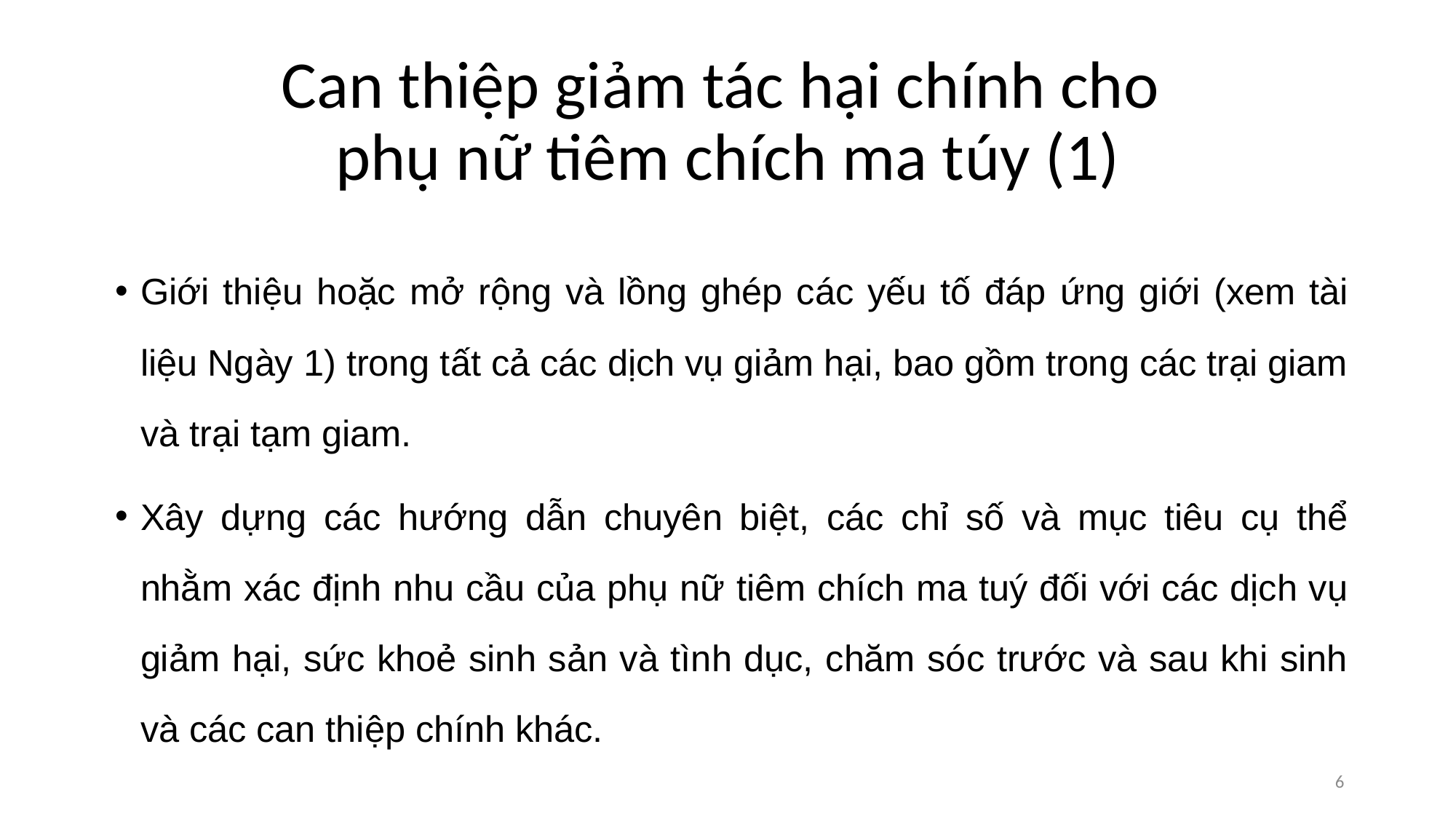

# Can thiệp giảm tác hại chính cho phụ nữ tiêm chích ma túy (1)
Giới thiệu hoặc mở rộng và lồng ghép các yếu tố đáp ứng giới (xem tài liệu Ngày 1) trong tất cả các dịch vụ giảm hại, bao gồm trong các trại giam và trại tạm giam.
Xây dựng các hướng dẫn chuyên biệt, các chỉ số và mục tiêu cụ thể nhằm xác định nhu cầu của phụ nữ tiêm chích ma tuý đối với các dịch vụ giảm hại, sức khoẻ sinh sản và tình dục, chăm sóc trước và sau khi sinh và các can thiệp chính khác.
6